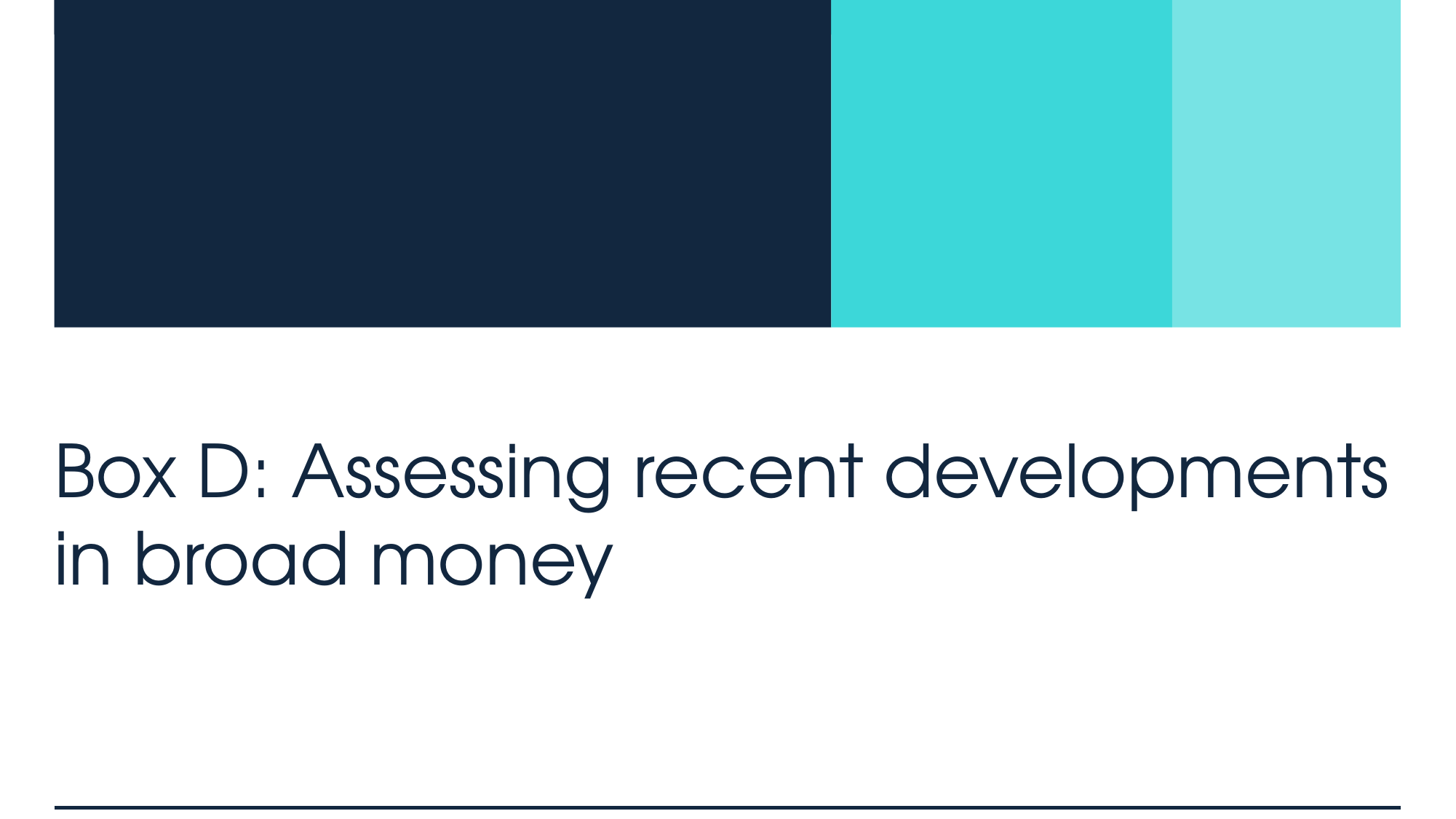

Box D: Assessing recent developments in broad money